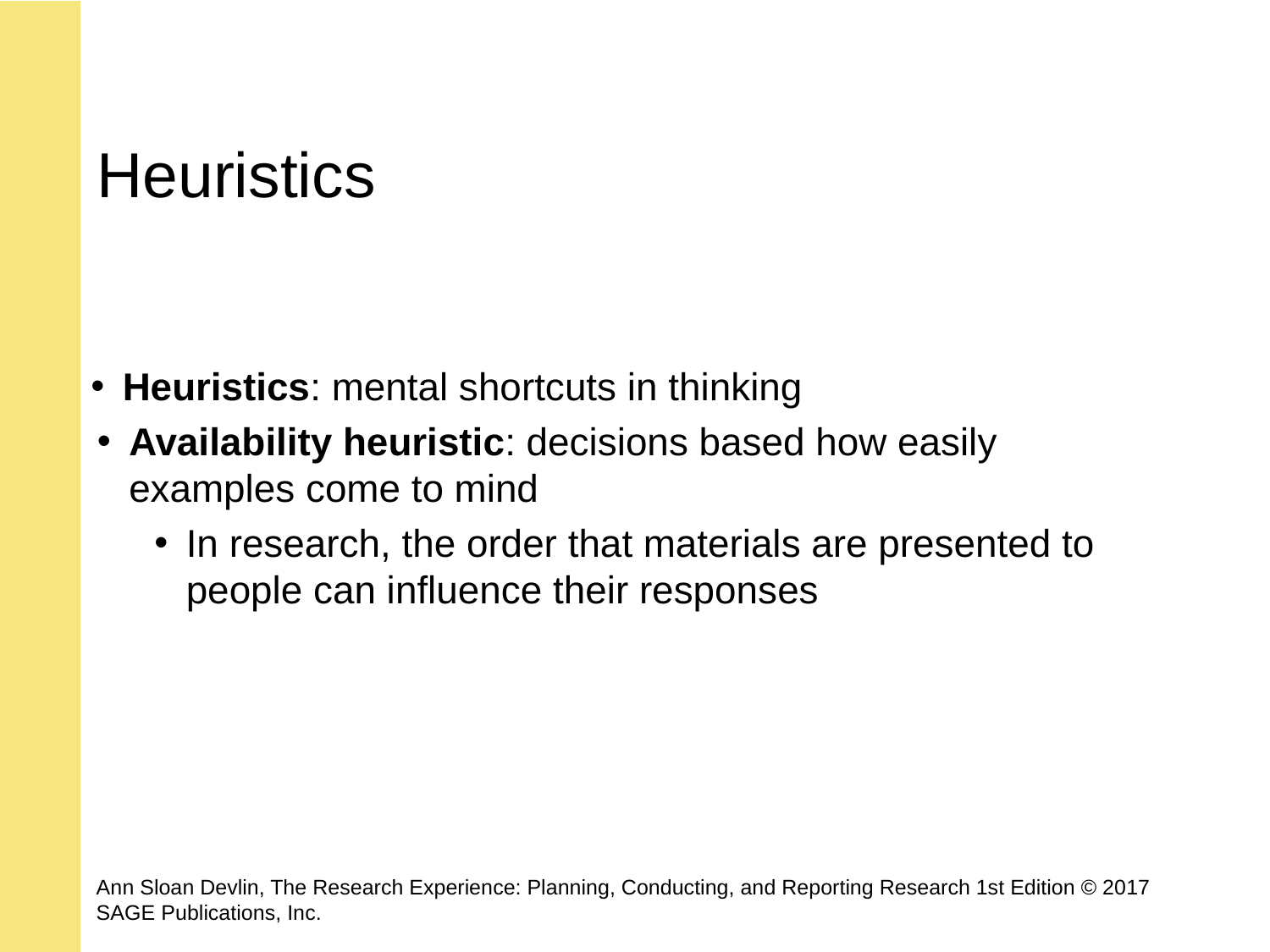

# Heuristics
Heuristics: mental shortcuts in thinking
Availability heuristic: decisions based how easily examples come to mind
In research, the order that materials are presented to people can influence their responses